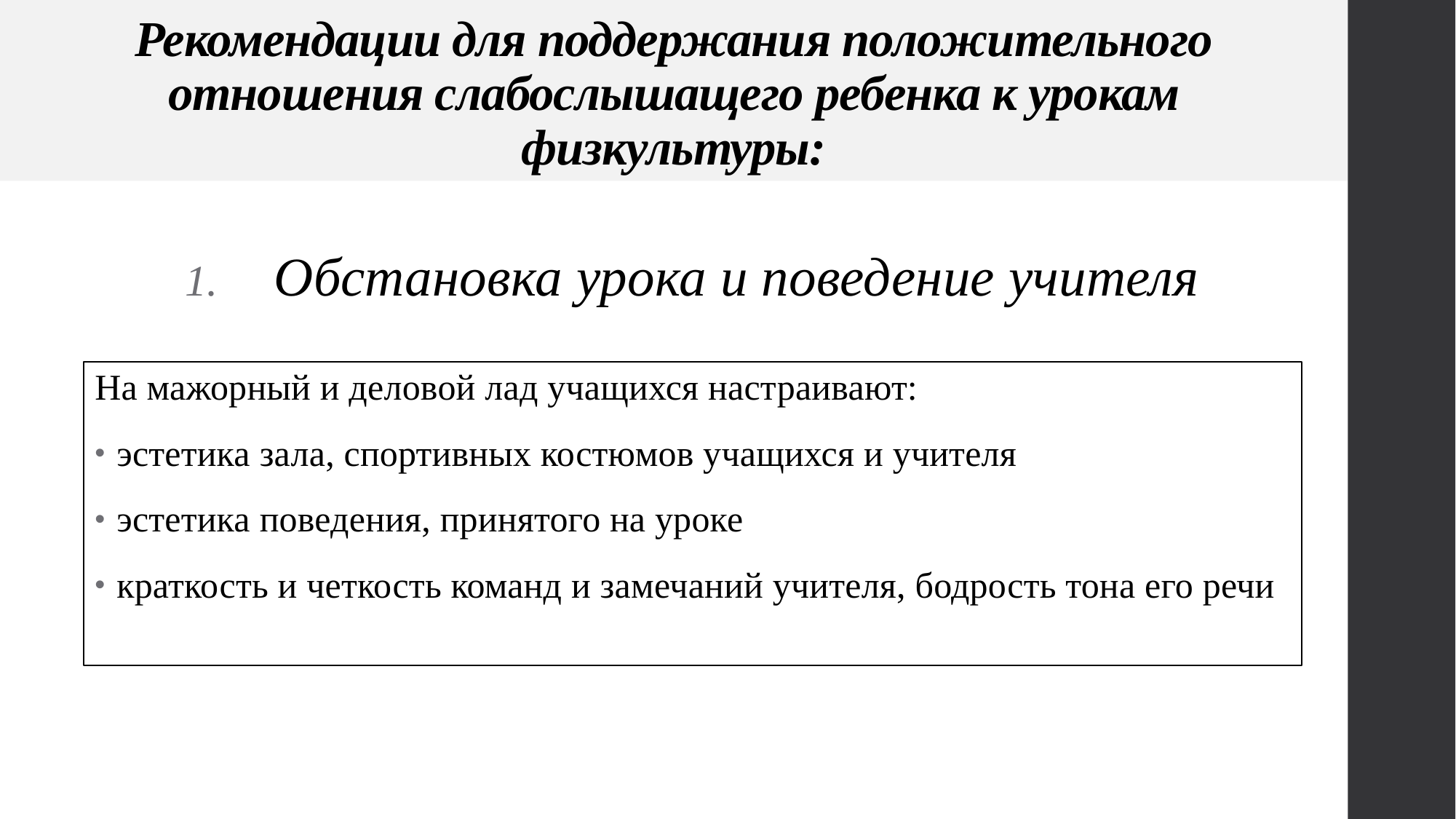

# Рекомендации для поддержания положительного отношения слабослышащего ребенка к урокам физкультуры:
Обстановка урока и поведение учителя
На мажорный и деловой лад учащихся настраивают:
эстетика зала, спортивных костюмов учащихся и учителя
эстетика поведения, принятого на уроке
краткость и четкость команд и замечаний учителя, бодрость тона его речи